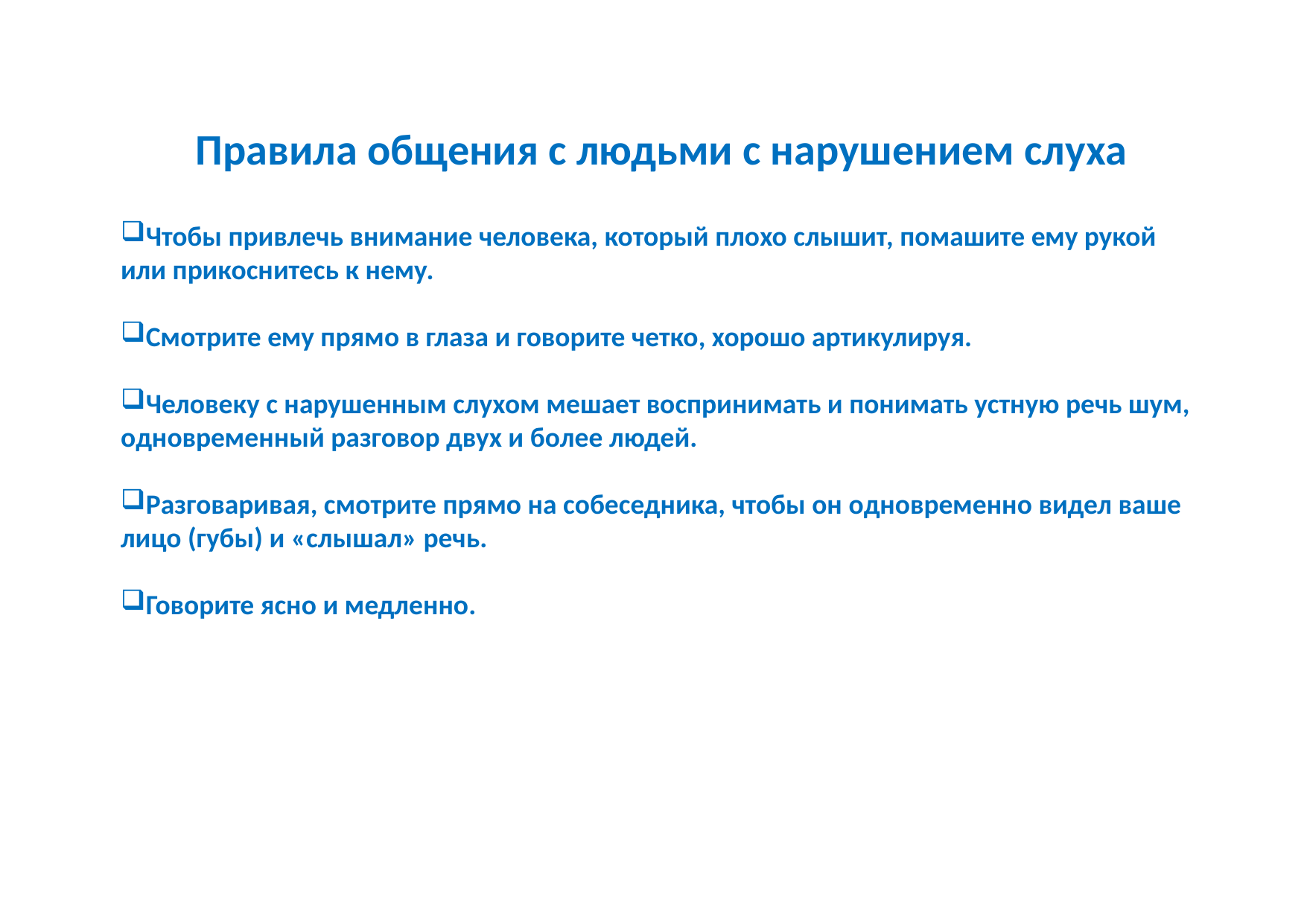

Правила общения c людьми с нарушением слуха

Чтобы привлечь внимание человека, который плохо слышит, помашите ему рукой или прикоснитесь к нему.

Смотрите ему прямо в глаза и говорите четко, хорошо артикулируя.

Человеку с нарушенным слухом мешает воспринимать и понимать устную речь шум, одновременный разговор двух и более людей.

Разговаривая, смотрите прямо на собеседника, чтобы он одновременно видел ваше лицо (губы) и «слышал» речь.

Говорите ясно и медленно.